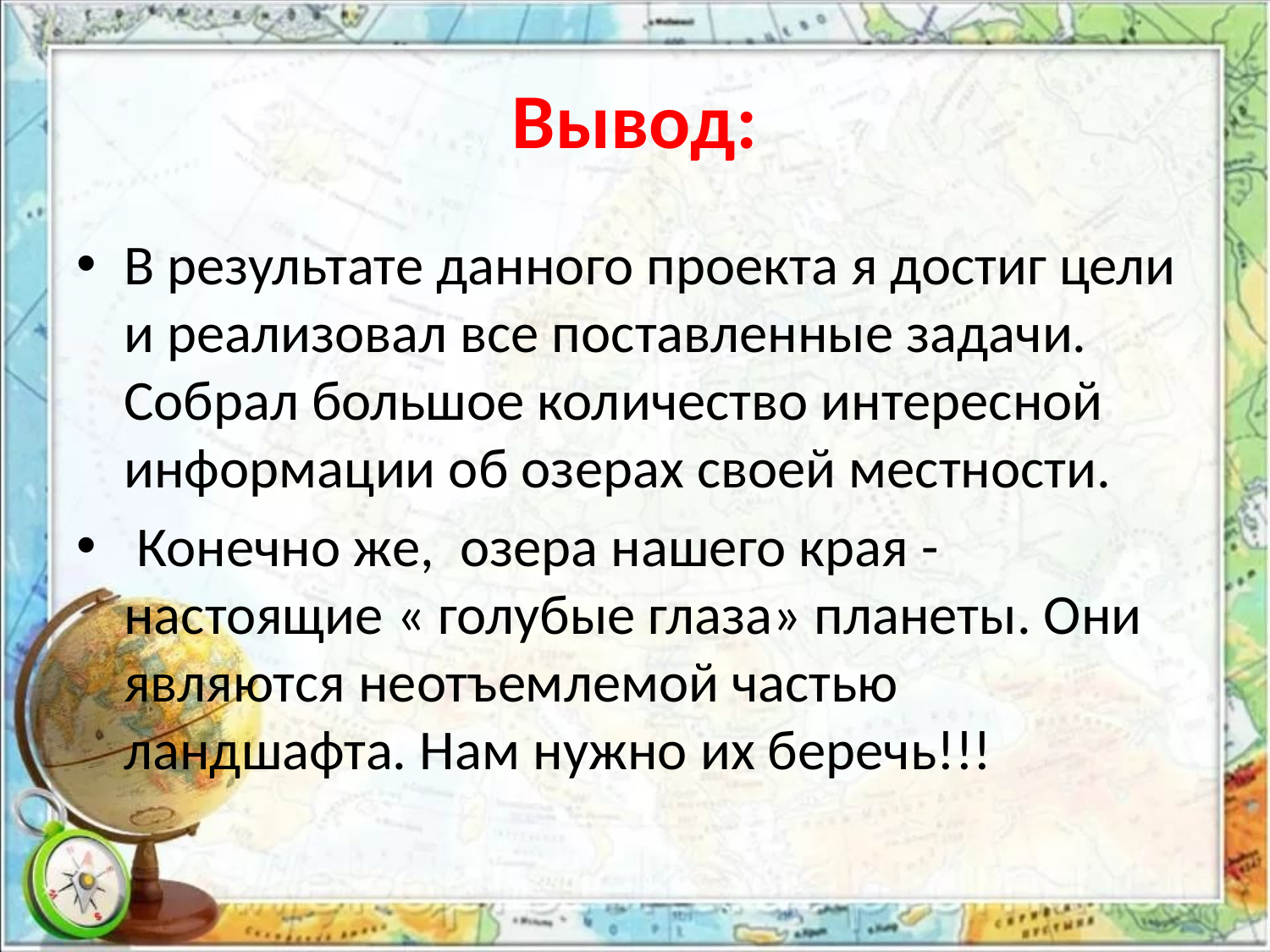

# Вывод:
В результате данного проекта я достиг цели и реализовал все поставленные задачи. Собрал большое количество интересной информации об озерах своей местности.
 Конечно же,  озера нашего края -  настоящие « голубые глаза» планеты. Они являются неотъемлемой частью  ландшафта. Нам нужно их беречь!!!